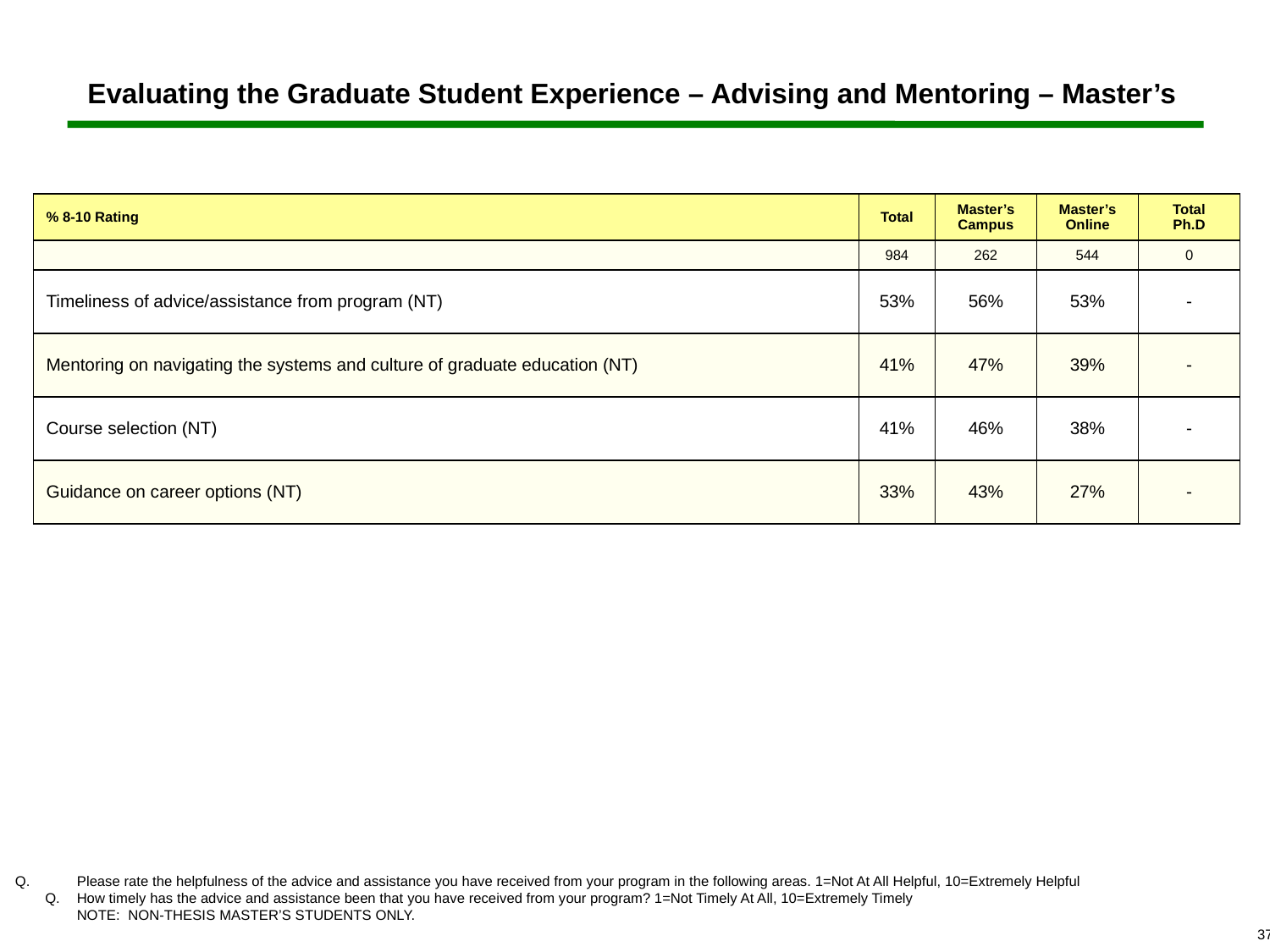

# Evaluating the Graduate Student Experience – Advising and Mentoring – Master’s
| % 8-10 Rating | Total | Master’s Campus | Master’s Online | Total Ph.D |
| --- | --- | --- | --- | --- |
|  | 984 | 262 | 544 | 0 |
| Timeliness of advice/assistance from program (NT) | 53% | 56% | 53% | - |
| Mentoring on navigating the systems and culture of graduate education (NT) | 41% | 47% | 39% | - |
| Course selection (NT) | 41% | 46% | 38% | - |
| Guidance on career options (NT) | 33% | 43% | 27% | - |
 	Please rate the helpfulness of the advice and assistance you have received from your program in the following areas. 1=Not At All Helpful, 10=Extremely Helpful
Q.	How timely has the advice and assistance been that you have received from your program? 1=Not Timely At All, 10=Extremely Timely
	NOTE:  NON-THESIS MASTER’S STUDENTS ONLY.